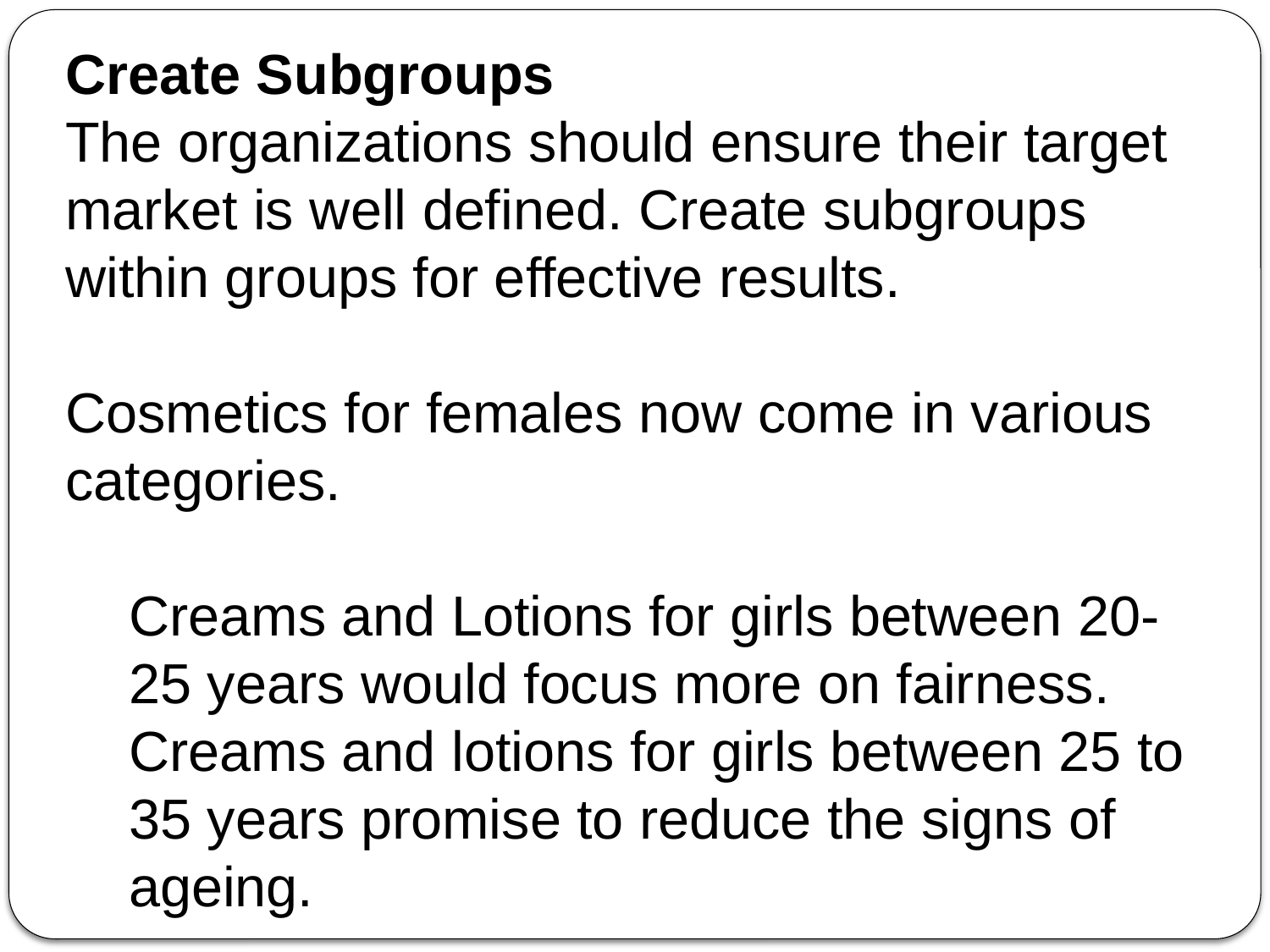

Create Subgroups
The organizations should ensure their target market is well defined. Create subgroups within groups for effective results.

Cosmetics for females now come in various categories.

Creams and Lotions for girls between 20-25 years would focus more on fairness.
Creams and lotions for girls between 25 to 35 years promise to reduce the signs of ageing.